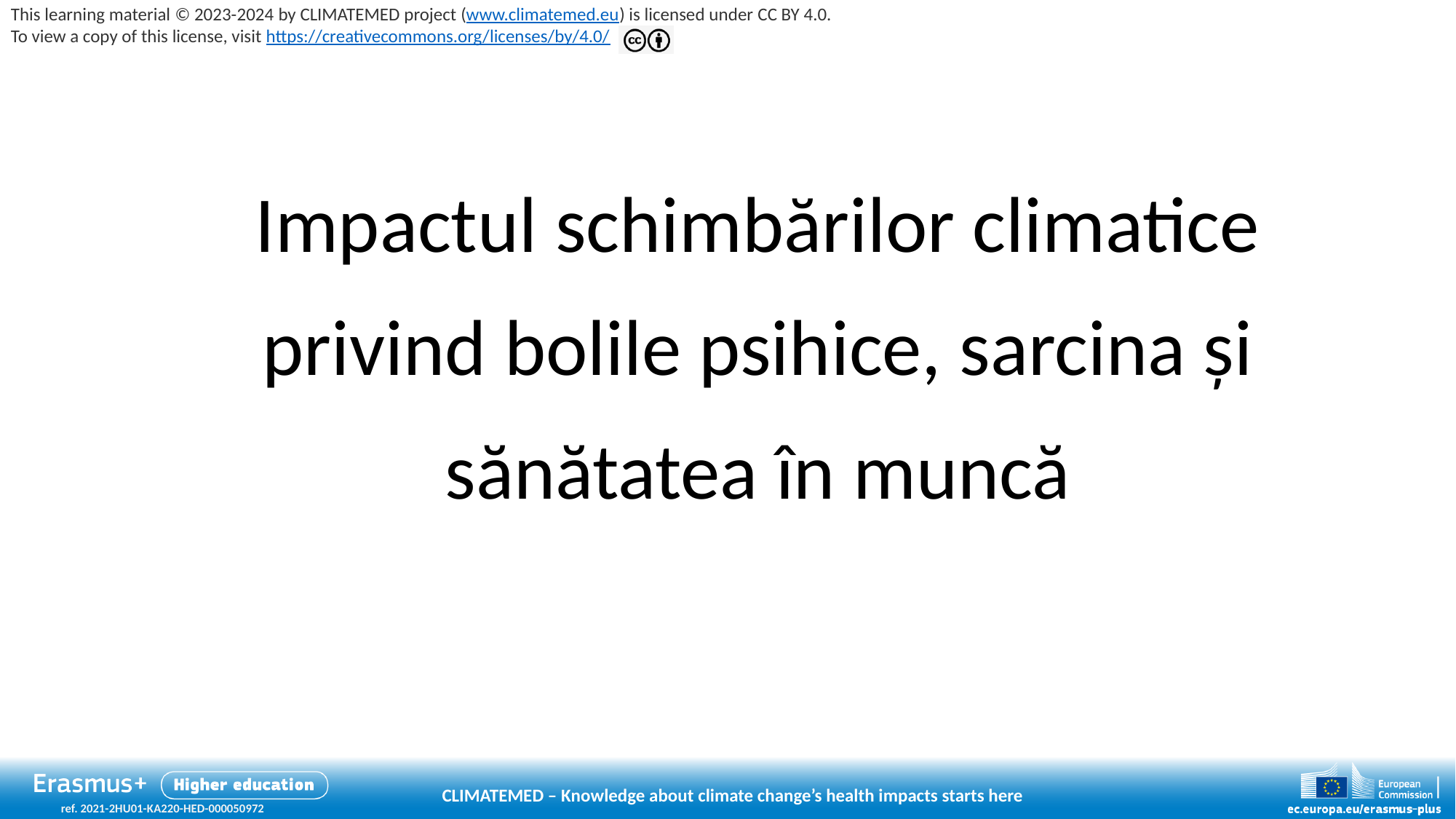

# Impactul schimbărilor climatice privind bolile psihice, sarcina și sănătatea în muncă